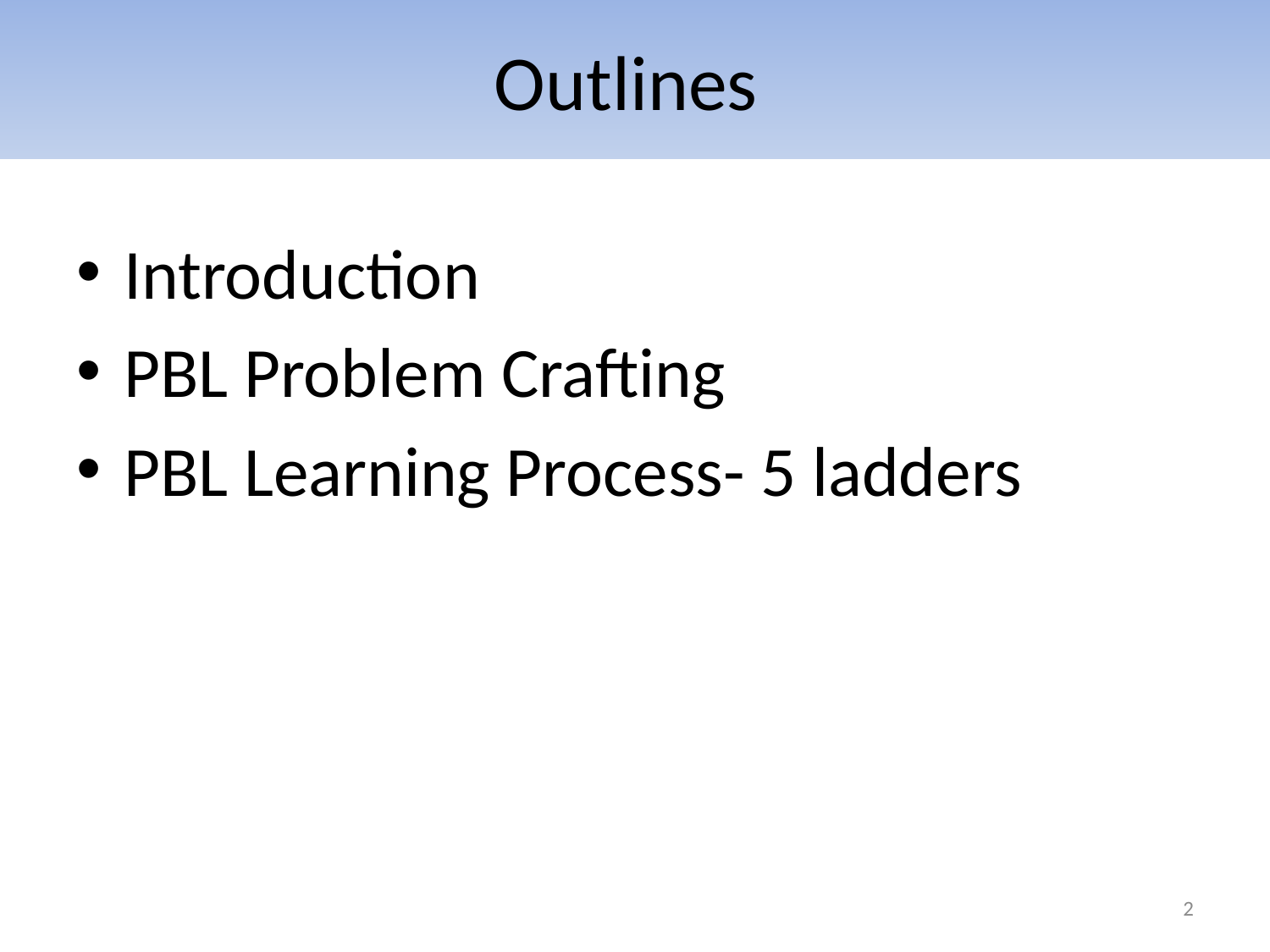

# Outlines
Introduction
PBL Problem Crafting
PBL Learning Process- 5 ladders

2